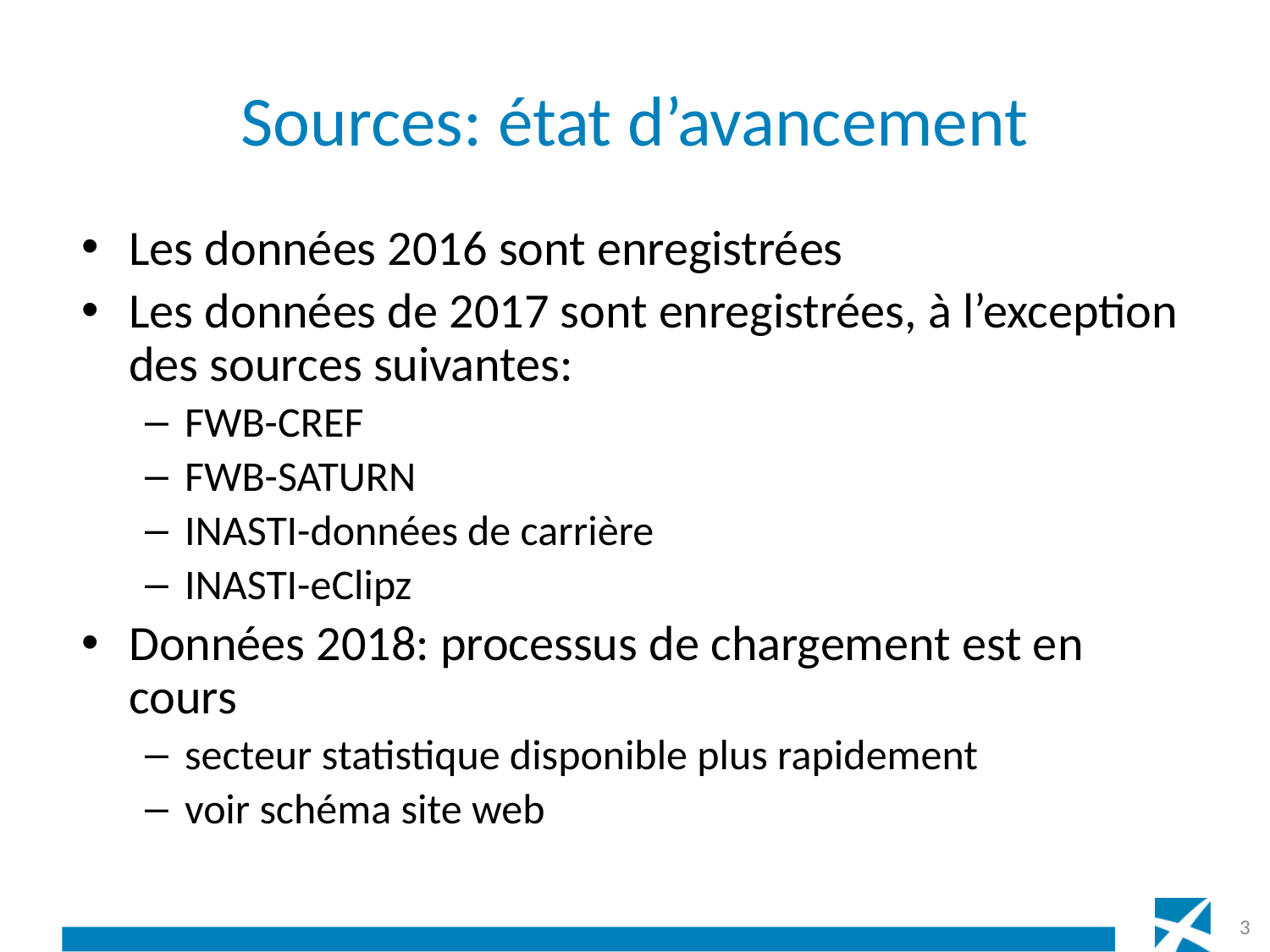

# Sources: état d’avancement
Les données 2016 sont enregistrées
Les données de 2017 sont enregistrées, à l’exception des sources suivantes:
FWB-CREF
FWB-SATURN
INASTI-données de carrière
INASTI-eClipz
Données 2018: processus de chargement est en cours
secteur statistique disponible plus rapidement
voir schéma site web

3